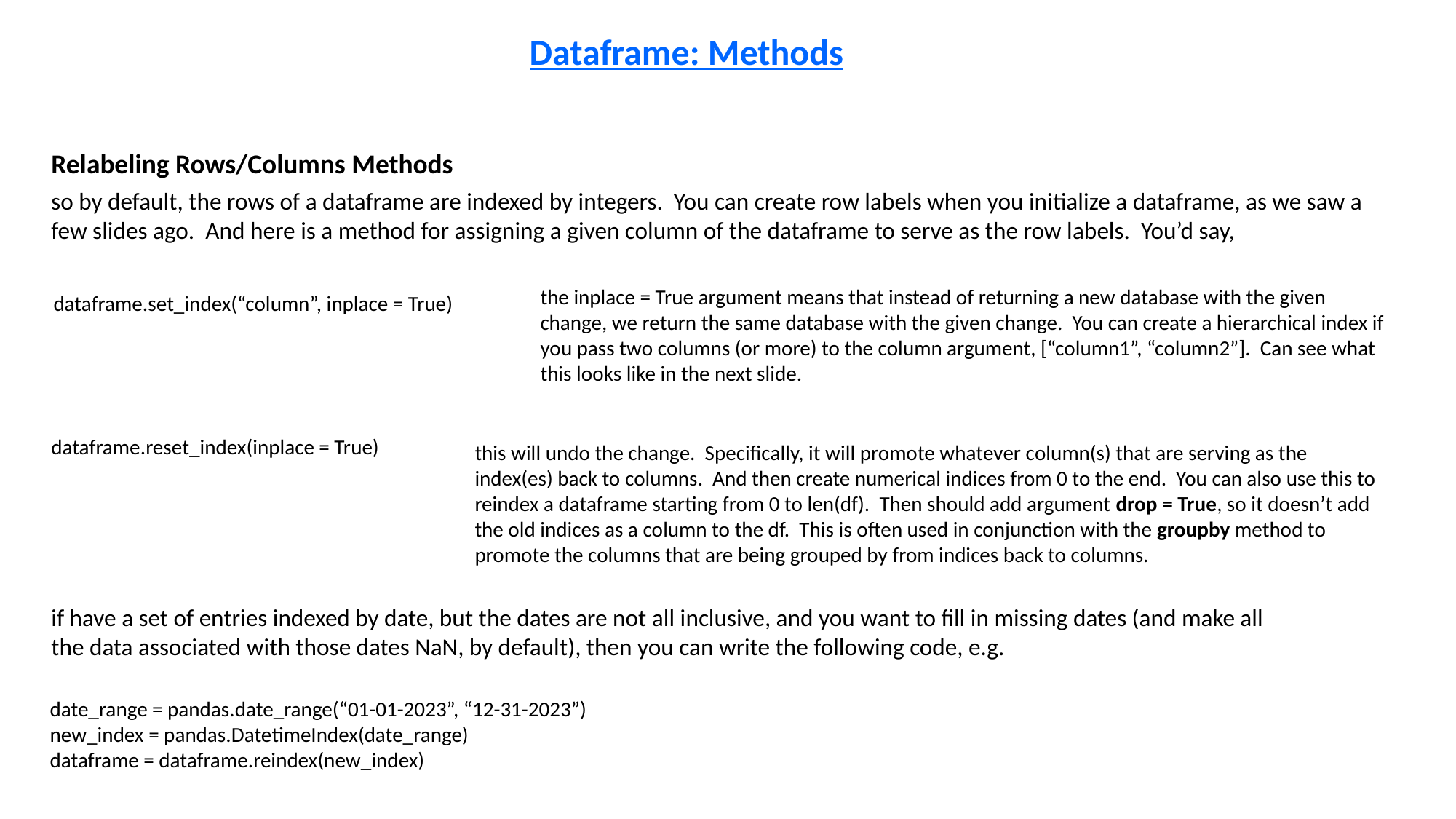

Dataframe: Methods
Relabeling Rows/Columns Methods
so by default, the rows of a dataframe are indexed by integers.  You can create row labels when you initialize a dataframe, as we saw a few slides ago.  And here is a method for assigning a given column of the dataframe to serve as the row labels.  You’d say,
the inplace = True argument means that instead of returning a new database with the given change, we return the same database with the given change.  You can create a hierarchical index if you pass two columns (or more) to the column argument, [“column1”, “column2”].  Can see what this looks like in the next slide.
dataframe.set_index(“column”, inplace = True)
dataframe.reset_index(inplace = True)
this will undo the change.  Specifically, it will promote whatever column(s) that are serving as the index(es) back to columns.  And then create numerical indices from 0 to the end.  You can also use this to reindex a dataframe starting from 0 to len(df).  Then should add argument drop = True, so it doesn’t add the old indices as a column to the df.  This is often used in conjunction with the groupby method to promote the columns that are being grouped by from indices back to columns.
if have a set of entries indexed by date, but the dates are not all inclusive, and you want to fill in missing dates (and make all the data associated with those dates NaN, by default), then you can write the following code, e.g.
date_range = pandas.date_range(“01-01-2023”, “12-31-2023”)
new_index = pandas.DatetimeIndex(date_range)
dataframe = dataframe.reindex(new_index)